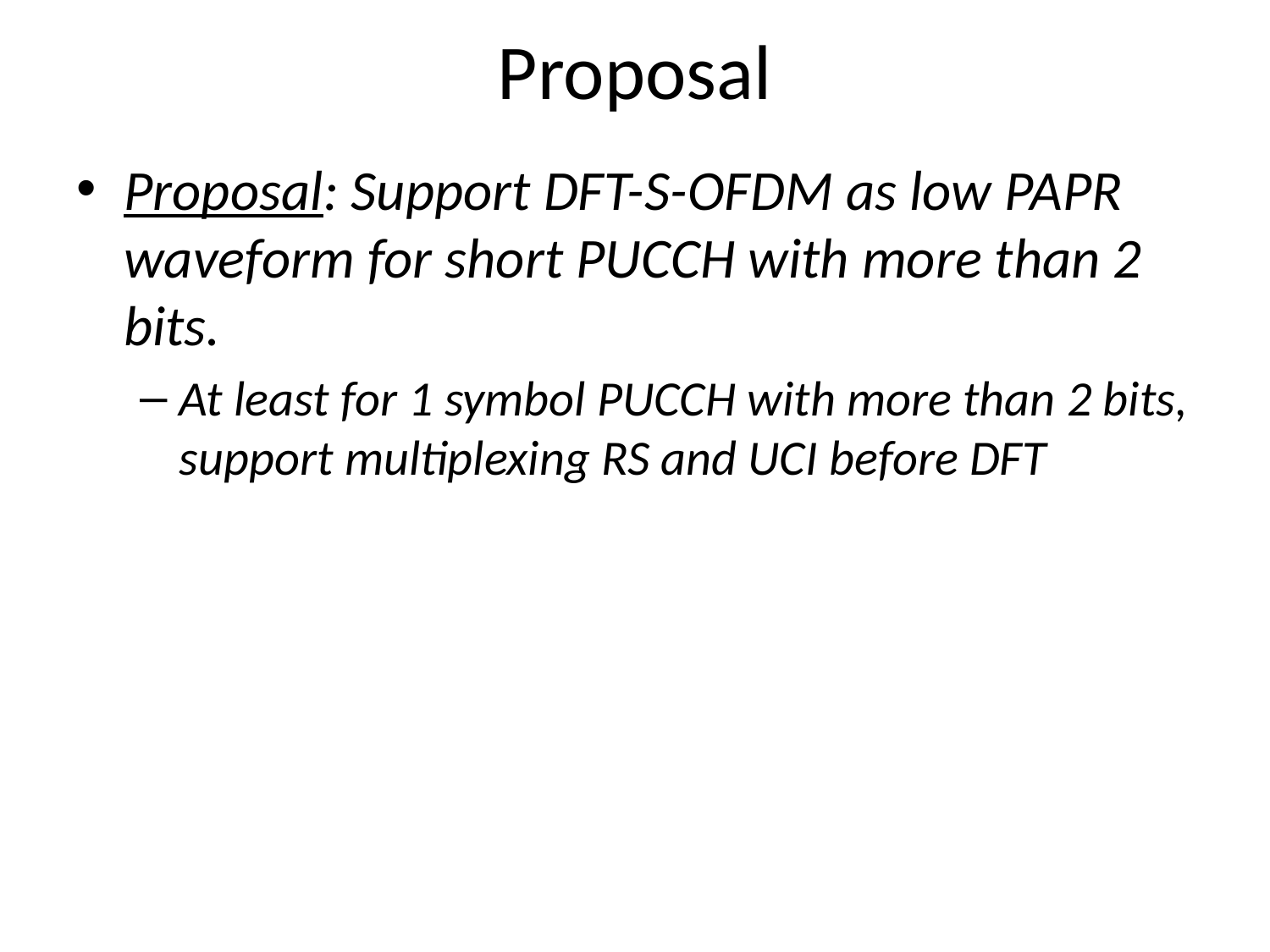

# Proposal
Proposal: Support DFT-S-OFDM as low PAPR waveform for short PUCCH with more than 2 bits.
At least for 1 symbol PUCCH with more than 2 bits, support multiplexing RS and UCI before DFT